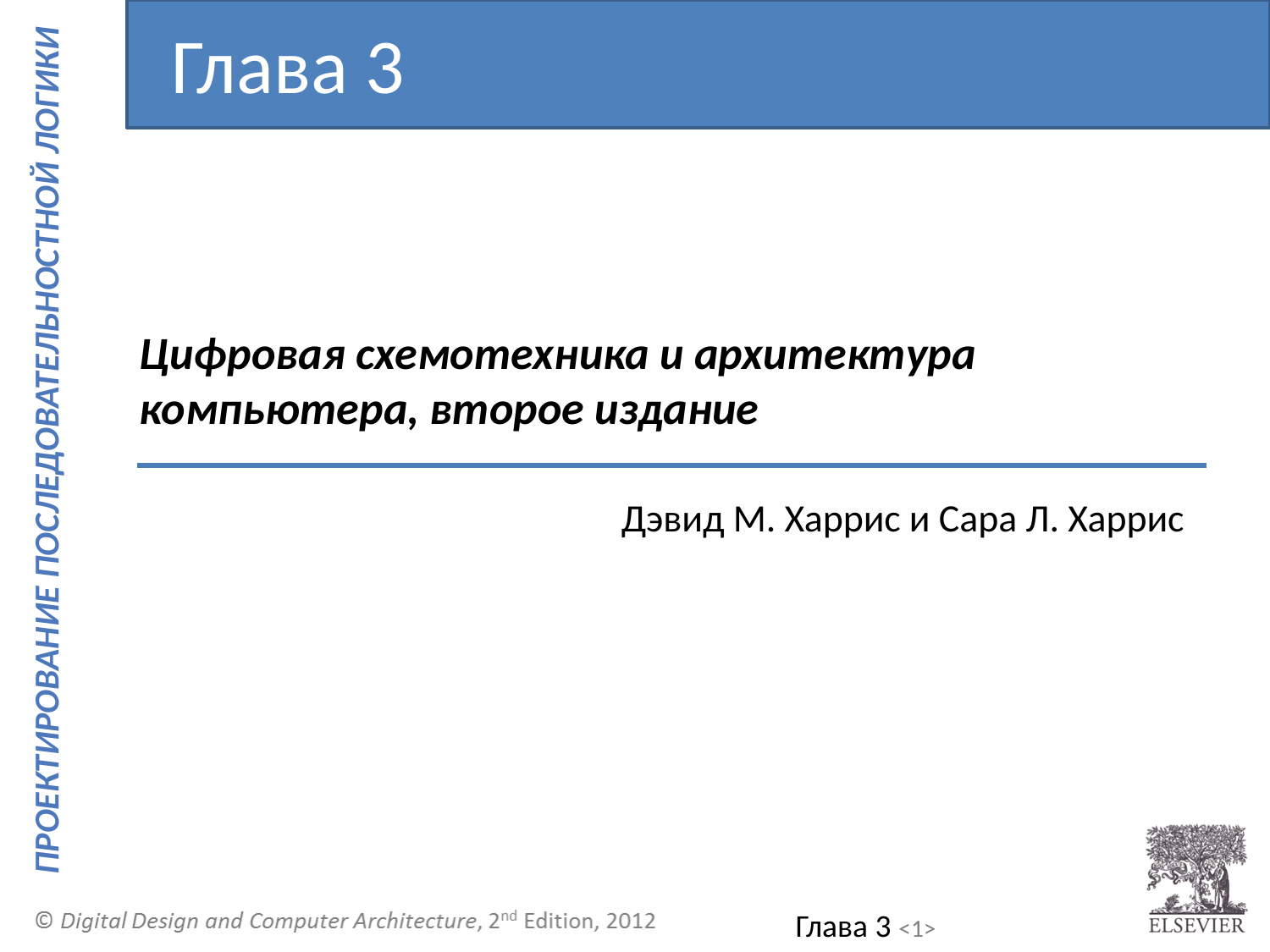

Глава 3
Цифровая схемотехника и архитектура компьютера, второе издание
Дэвид М. Харрис и Сара Л. Харрис